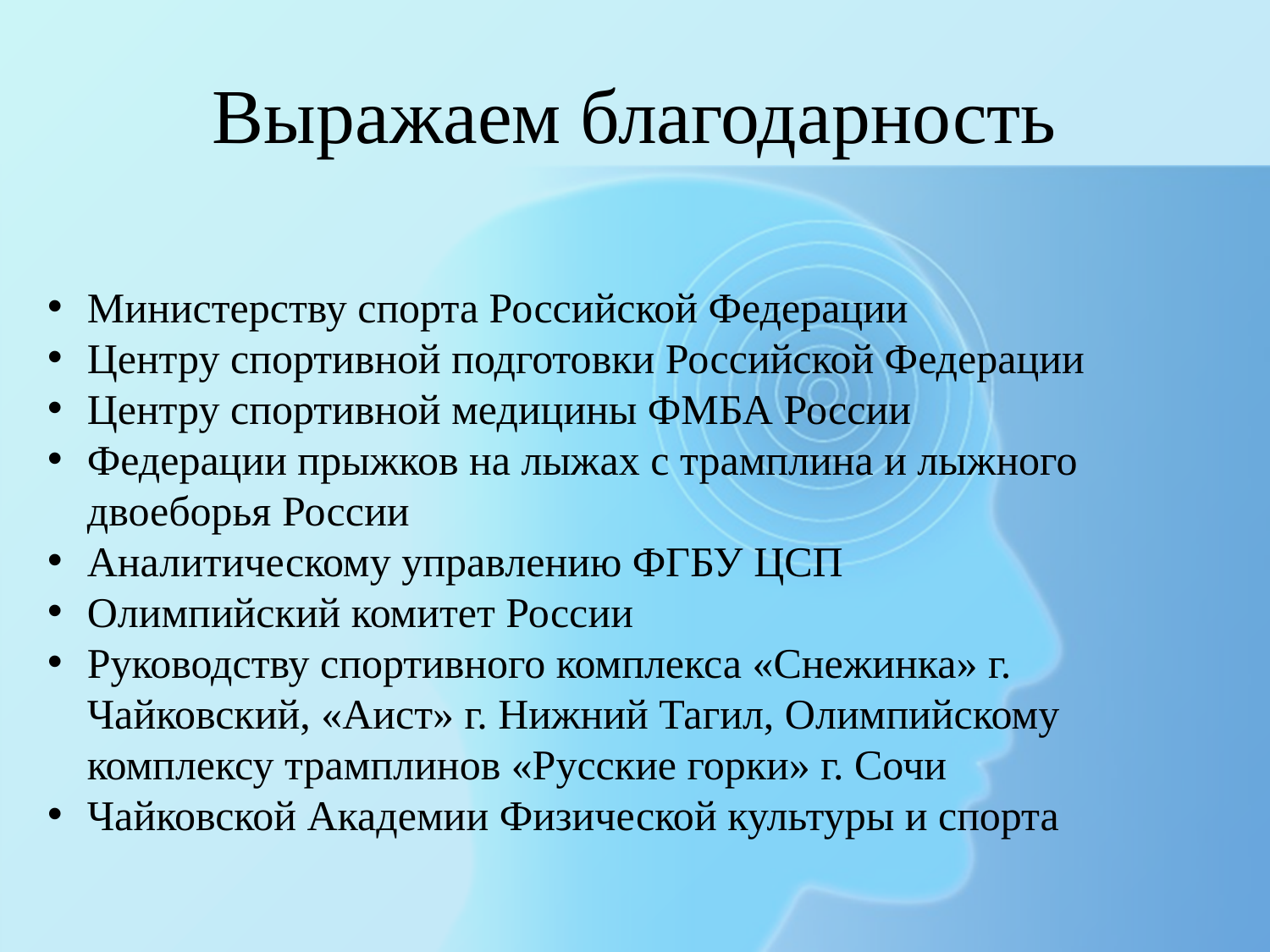

# Выражаем благодарность
Министерству спорта Российской Федерации
Центру спортивной подготовки Российской Федерации
Центру спортивной медицины ФМБА России
Федерации прыжков на лыжах с трамплина и лыжного двоеборья России
Аналитическому управлению ФГБУ ЦСП
Олимпийский комитет России
Руководству спортивного комплекса «Снежинка» г. Чайковский, «Аист» г. Нижний Тагил, Олимпийскому комплексу трамплинов «Русские горки» г. Сочи
Чайковской Академии Физической культуры и спорта